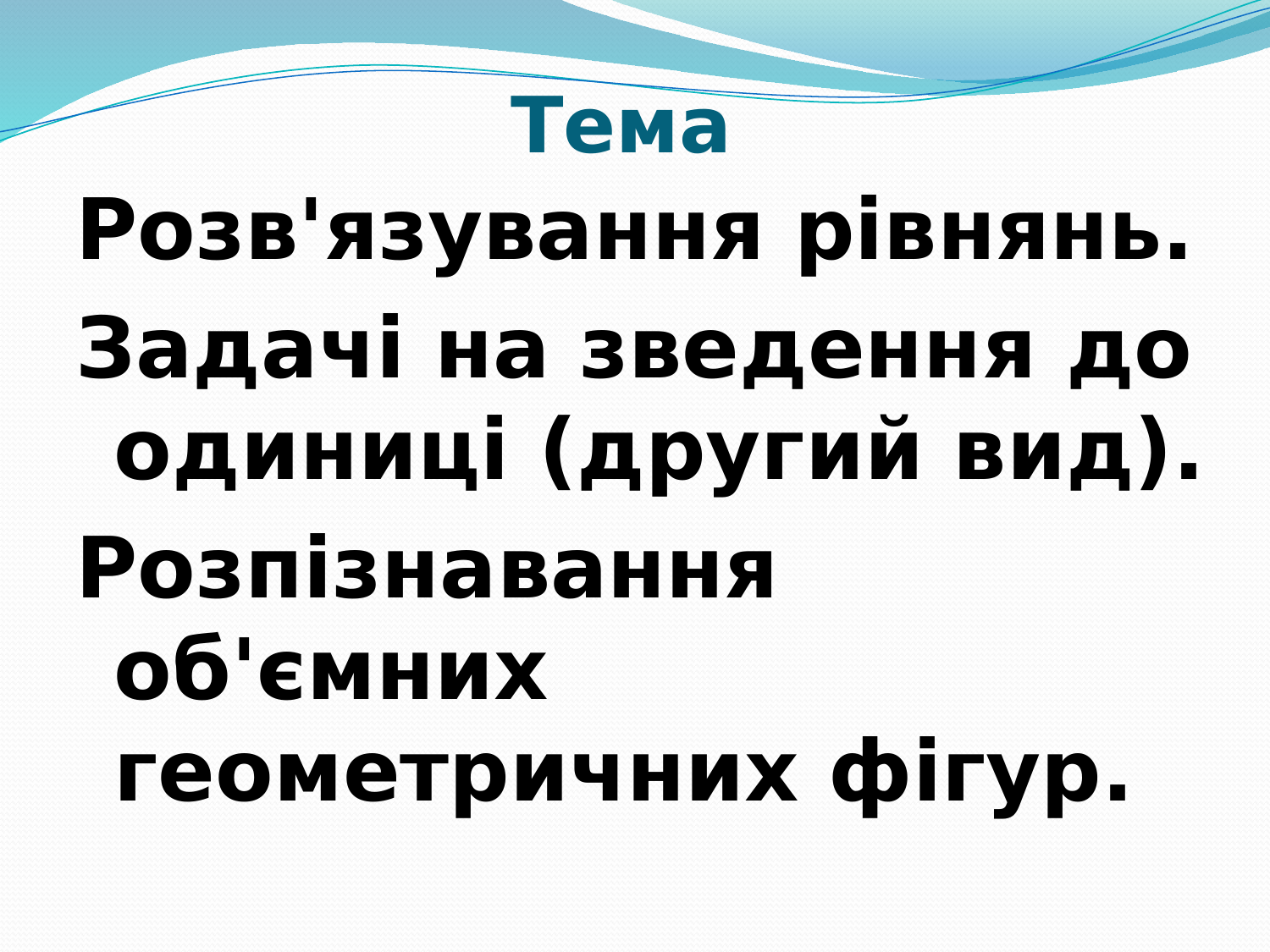

# Тема
Розв'язування рівнянь.
Задачі на зведення до одиниці (другий вид).
Розпізнавання об'ємних геометричних фігур.